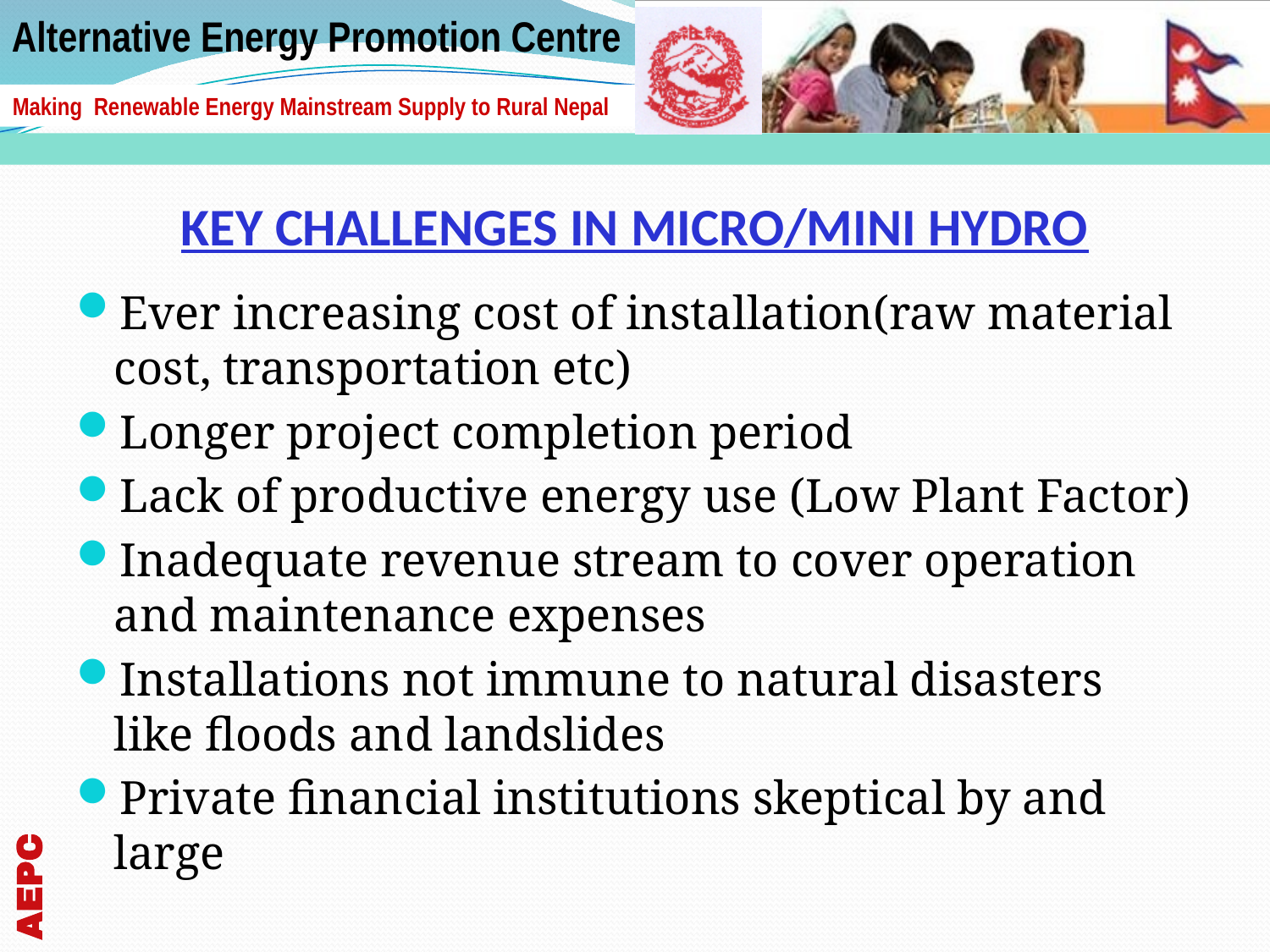

# Key Challenges in Micro/Mini Hydro
Ever increasing cost of installation(raw material cost, transportation etc)
Longer project completion period
Lack of productive energy use (Low Plant Factor)
Inadequate revenue stream to cover operation and maintenance expenses
Installations not immune to natural disasters like floods and landslides
Private financial institutions skeptical by and large